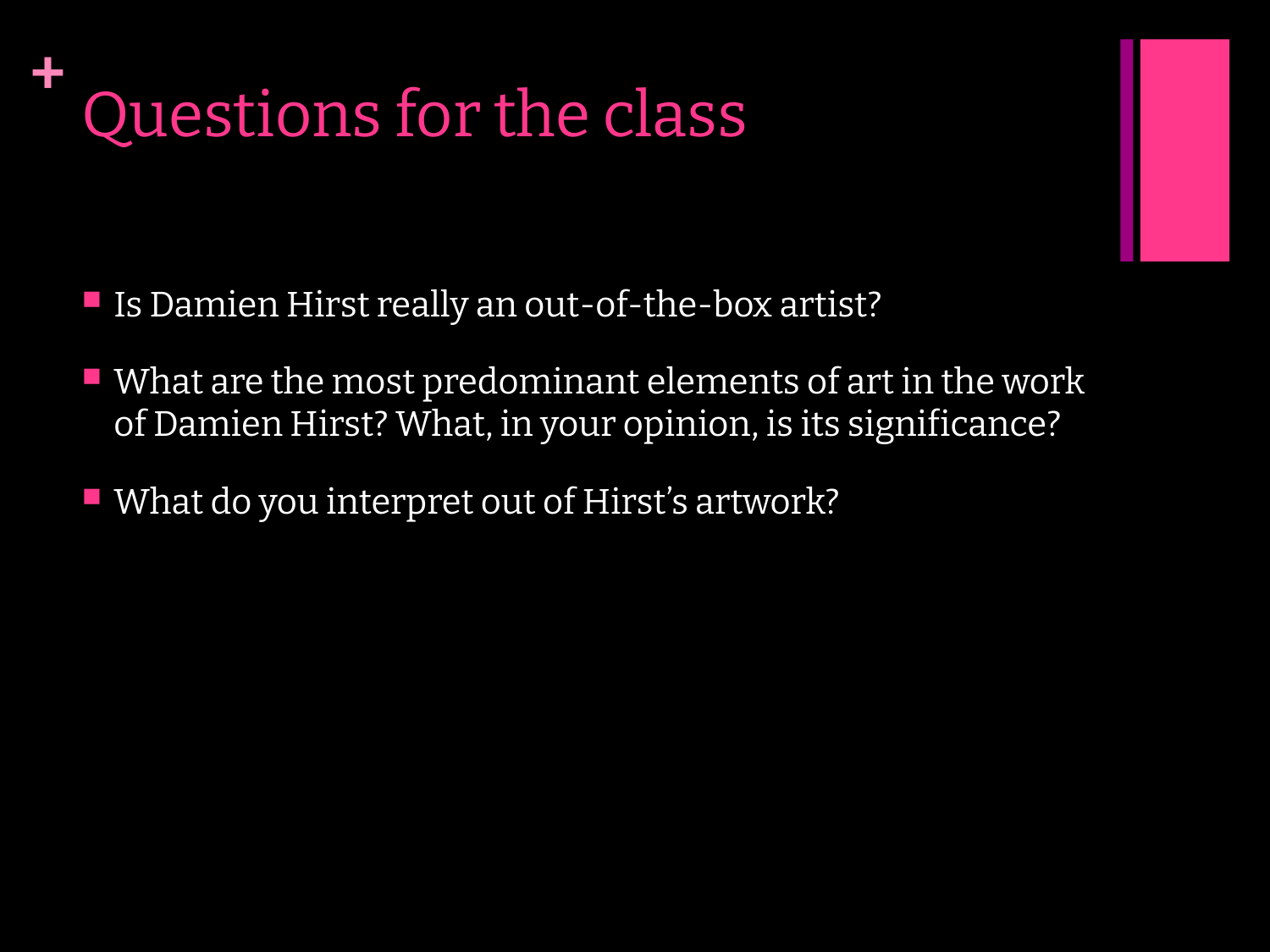

# Questions for the class
Is Damien Hirst really an out-of-the-box artist?
What are the most predominant elements of art in the work of Damien Hirst? What, in your opinion, is its significance?
What do you interpret out of Hirst’s artwork?